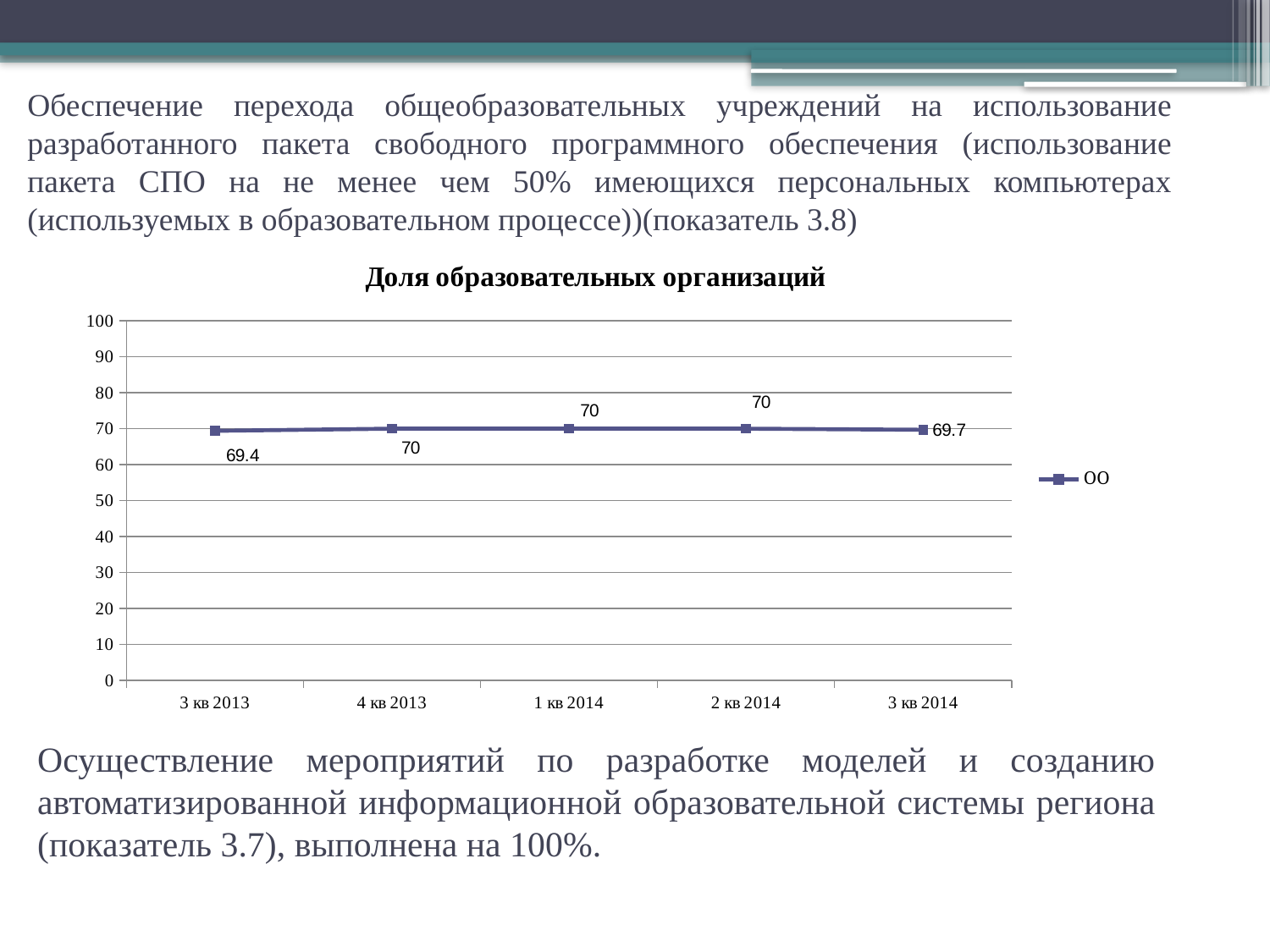

# Обеспечение перехода общеобразовательных учреждений на использование разработанного пакета свободного программного обеспечения (использование пакета СПО на не менее чем 50% имеющихся персональных компьютерах (используемых в образовательном процессе))(показатель 3.8)

### Chart: Доля образовательных организаций

| Category | ОО |
|---|---|
| 3 кв 2013 | 69.4 |
| 4 кв 2013 | 70.0 |
| 1 кв 2014 | 70.0 |
| 2 кв 2014 | 70.0 |
| 3 кв 2014 | 69.7 |
Осуществление мероприятий по разработке моделей и созданию автоматизированной информационной образовательной системы региона (показатель 3.7), выполнена на 100%.